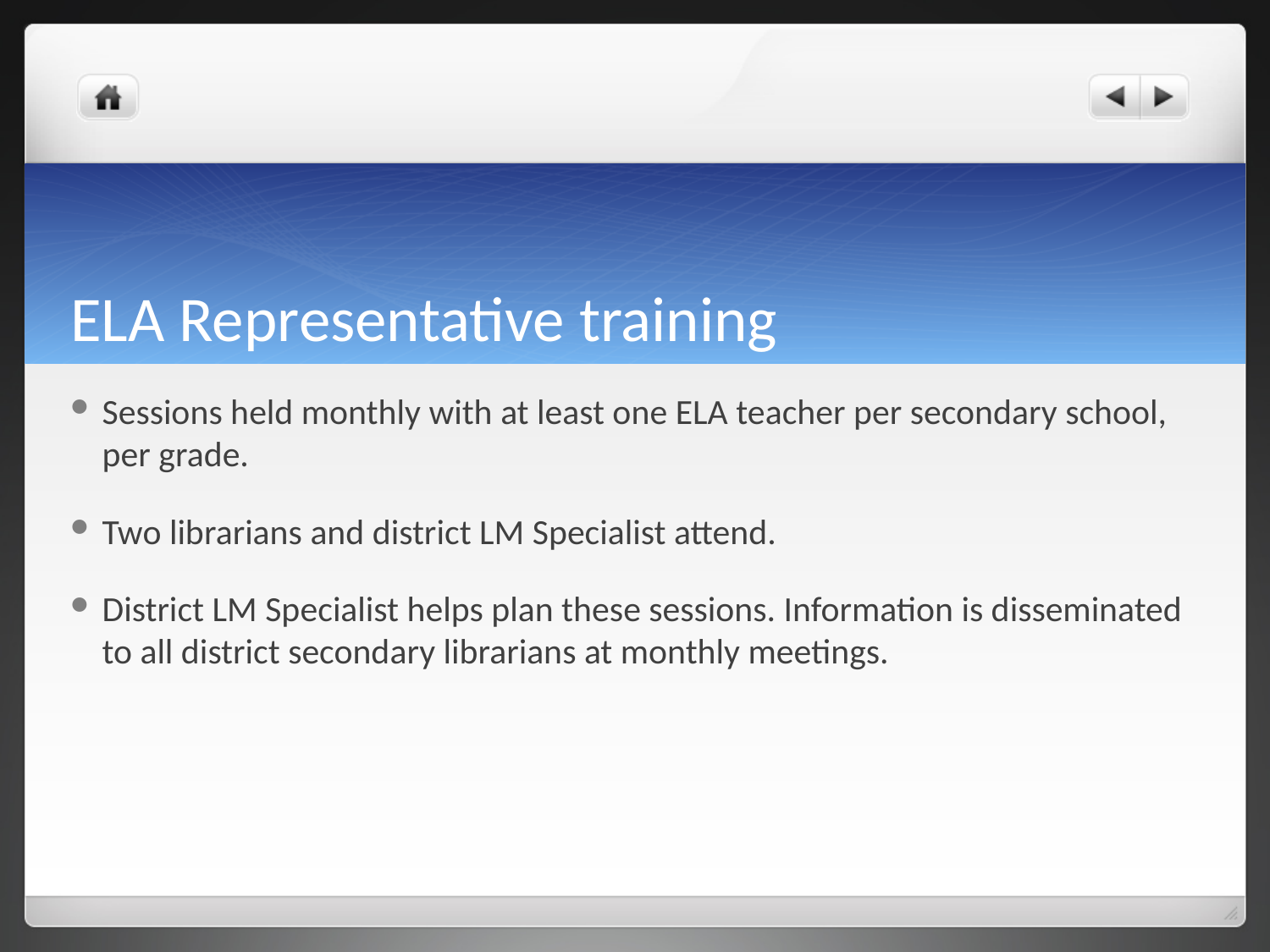

# ELA Representative training
Sessions held monthly with at least one ELA teacher per secondary school, per grade.
Two librarians and district LM Specialist attend.
District LM Specialist helps plan these sessions. Information is disseminated to all district secondary librarians at monthly meetings.